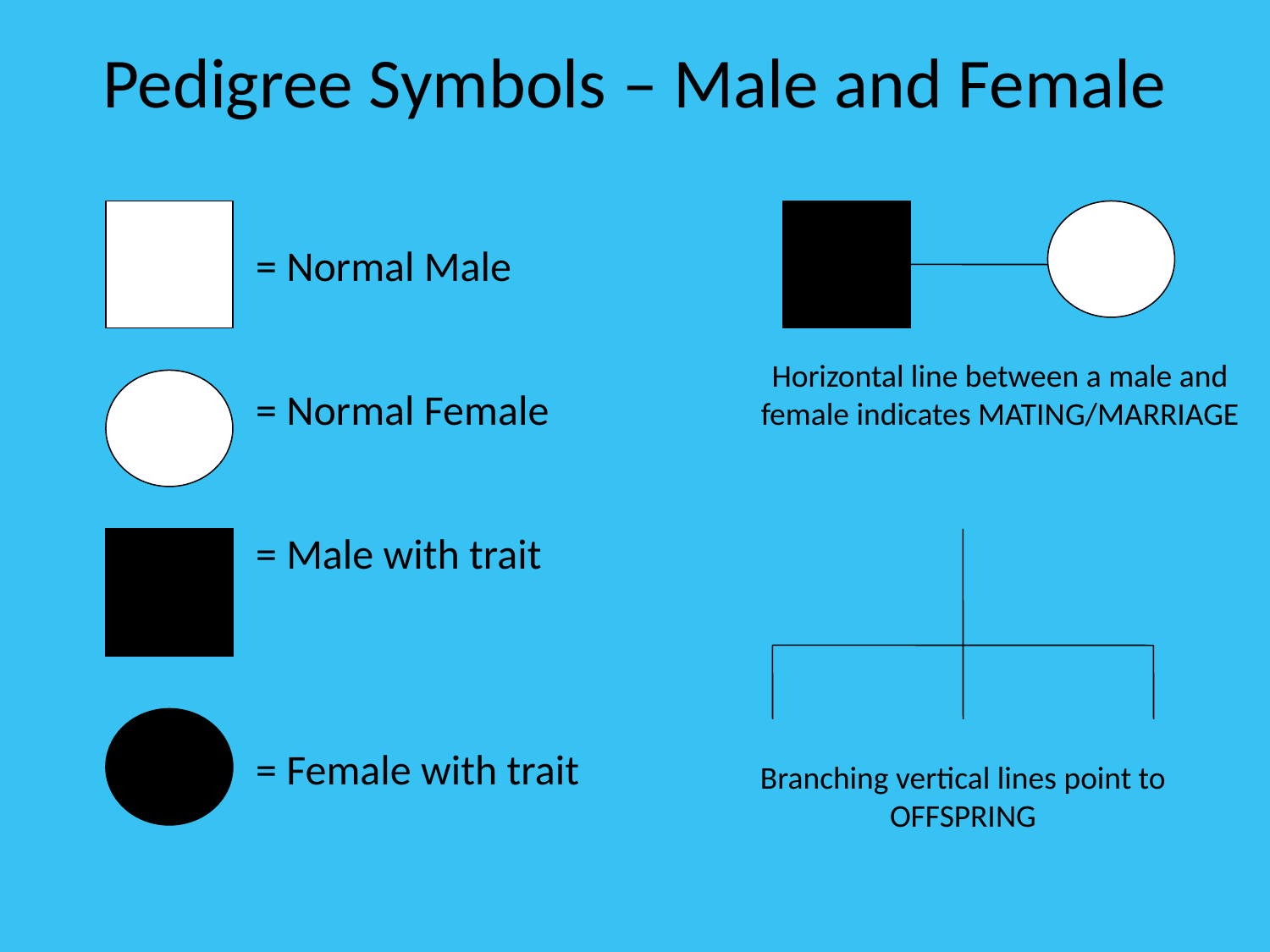

# Pedigree Symbols – Male and Female

= Normal Male

= Normal Female

= Male with trait

= Female with trait

Horizontal line between a male and female indicates MATING/MARRIAGE

Branching vertical lines point to OFFSPRING